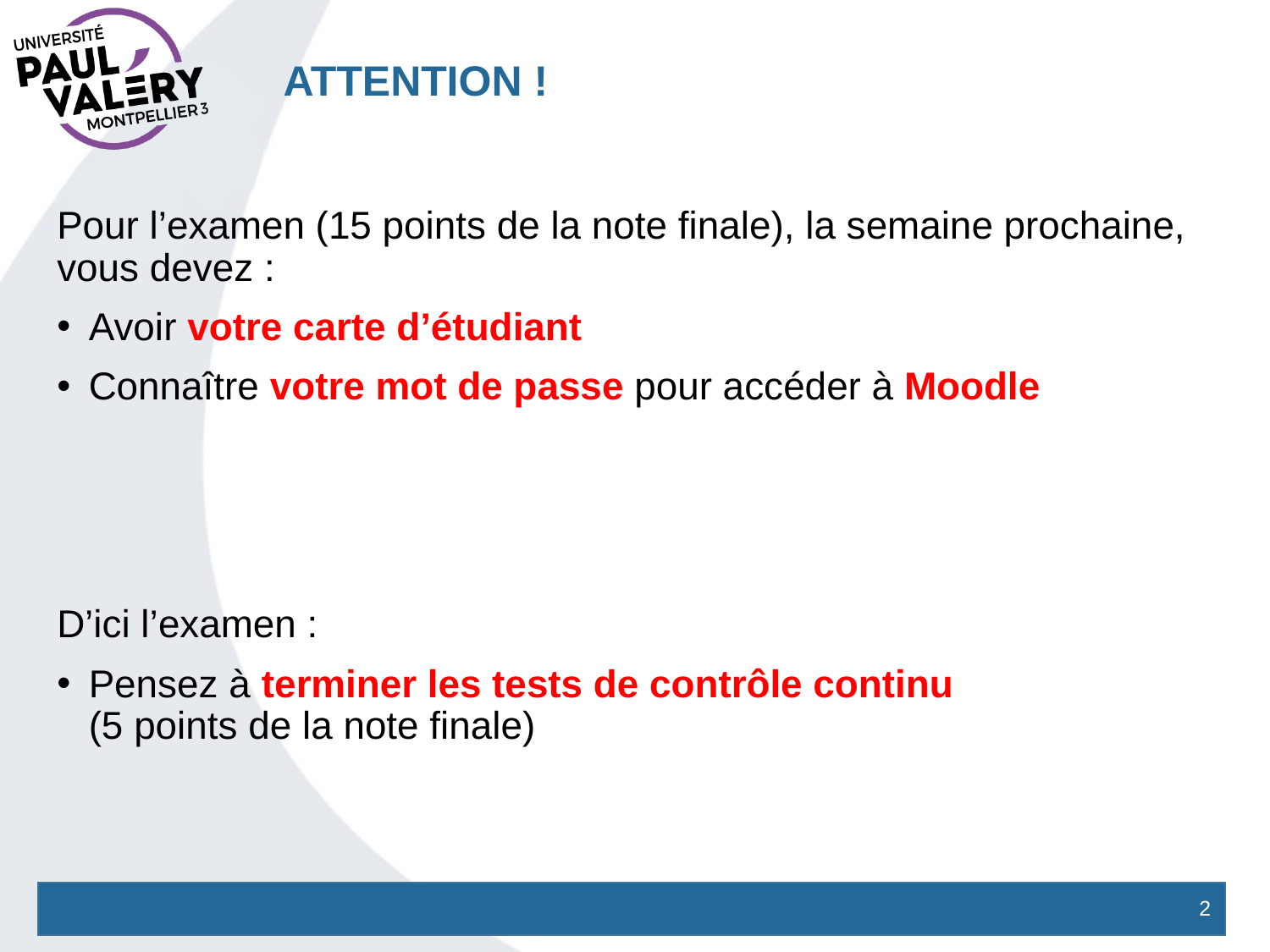

# Attention !
Pour l’examen (15 points de la note finale), la semaine prochaine, vous devez :
Avoir votre carte d’étudiant
Connaître votre mot de passe pour accéder à Moodle

D’ici l’examen :
Pensez à terminer les tests de contrôle continu
(5 points de la note finale)
2